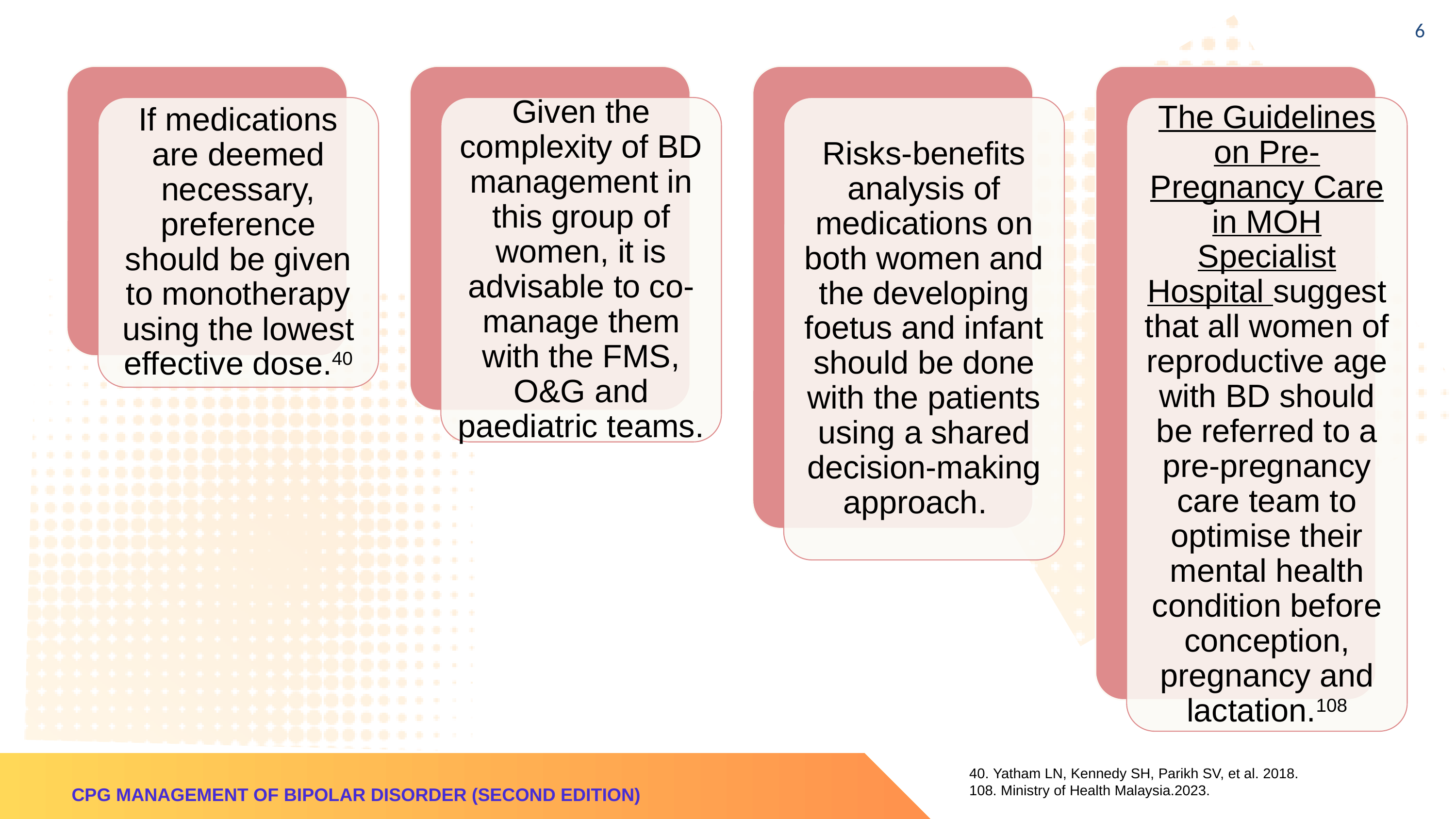

6

If medications are deemed necessary, preference should be given to monotherapy using the lowest effective dose.40
Given the complexity of BD management in this group of women, it is advisable to co-manage them with the FMS, O&G and paediatric teams.
Risks-benefits analysis of medications on both women and the developing foetus and infant should be done with the patients using a shared decision-making approach.
The Guidelines on Pre-Pregnancy Care in MOH Specialist Hospital suggest that all women of reproductive age with BD should be referred to a pre-pregnancy care team to optimise their mental health condition before conception, pregnancy and lactation.108

40. Yatham LN, Kennedy SH, Parikh SV, et al. 2018.
108. Ministry of Health Malaysia.2023.
CPG MANAGEMENT OF BIPOLAR DISORDER (SECOND EDITION)